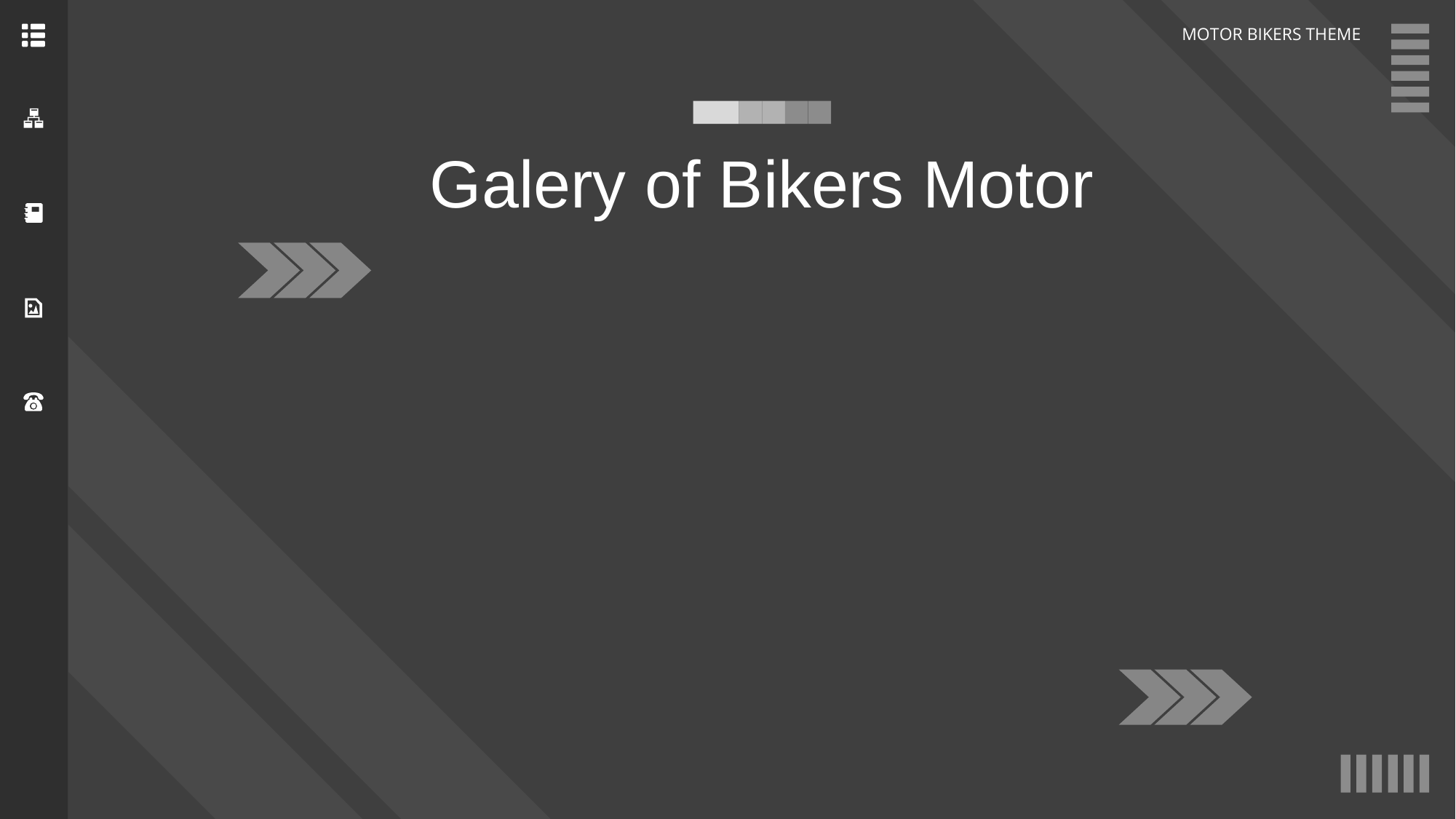

MOTOR BIKERS THEME

Galery of Bikers Motor